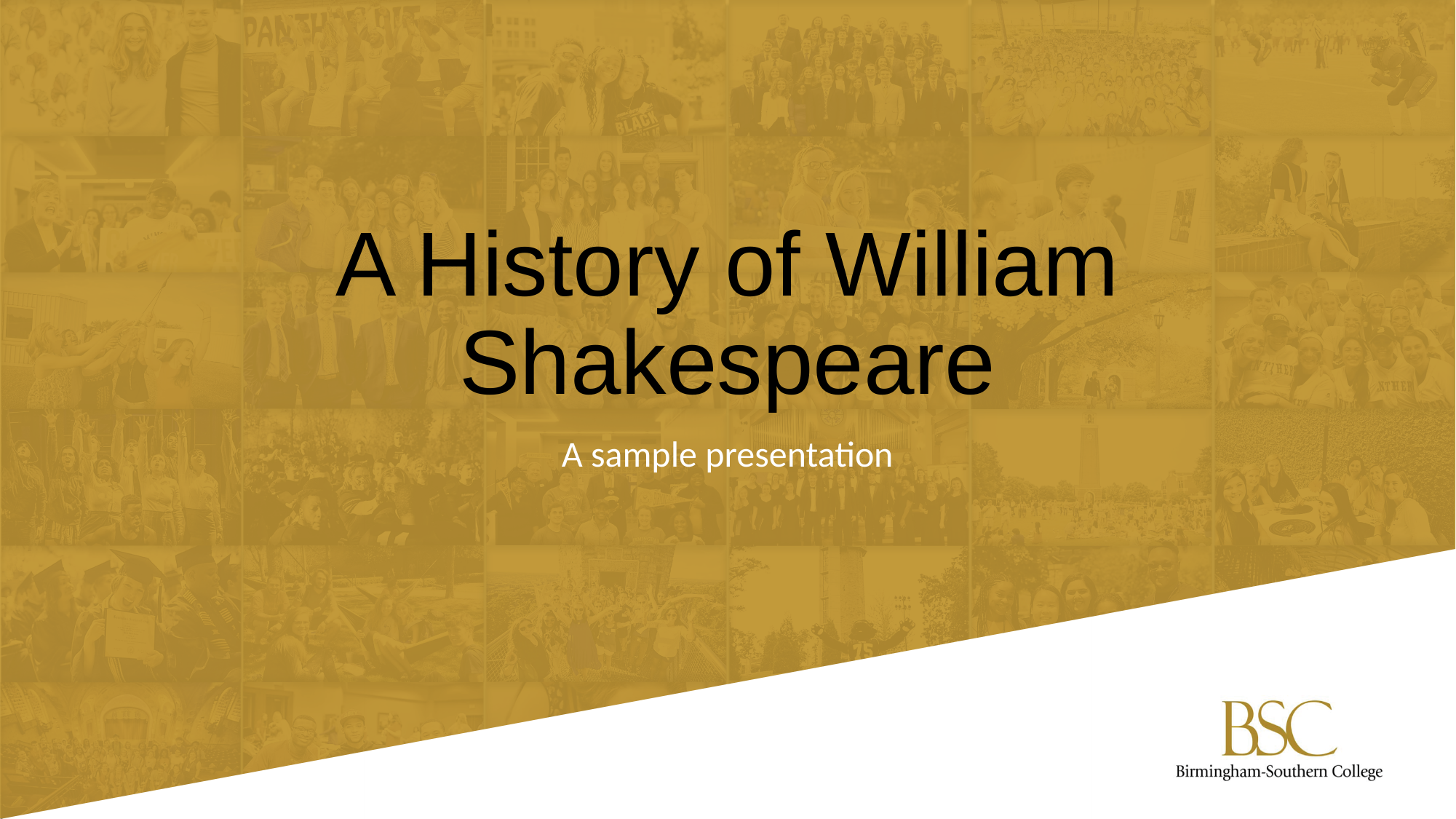

# A History of William Shakespeare
A sample presentation